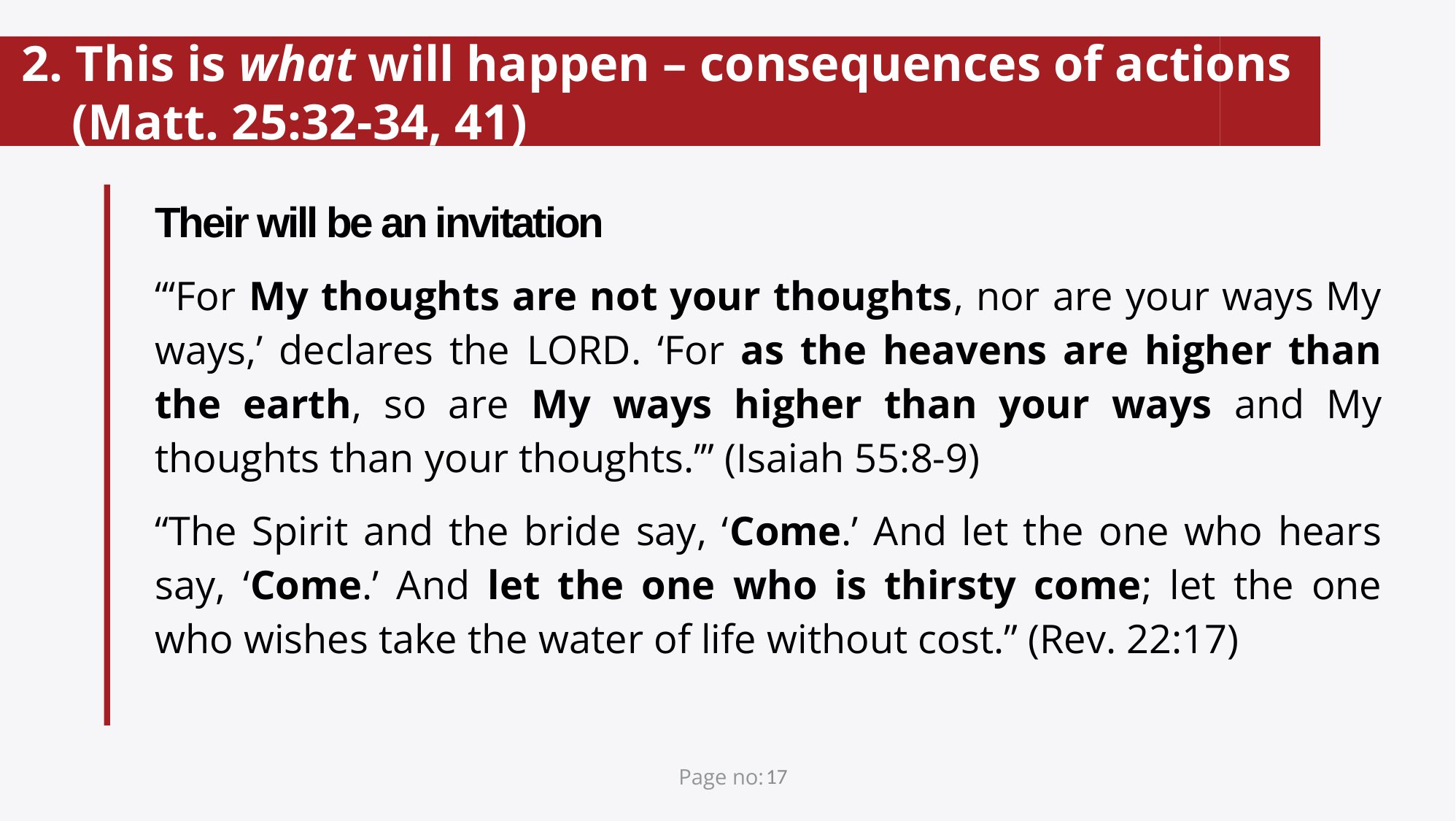

# 2. This is what will happen – consequences of actions (Matt. 25:32-34, 41)
Their will be an invitation
“‘For My thoughts are not your thoughts, nor are your ways My ways,’ declares the Lord. ‘For as the heavens are higher than the earth, so are My ways higher than your ways and My thoughts than your thoughts.’” (Isaiah 55:8-9)
“The Spirit and the bride say, ‘Come.’ And let the one who hears say, ‘Come.’ And let the one who is thirsty come; let the one who wishes take the water of life without cost.” (Rev. 22:17)